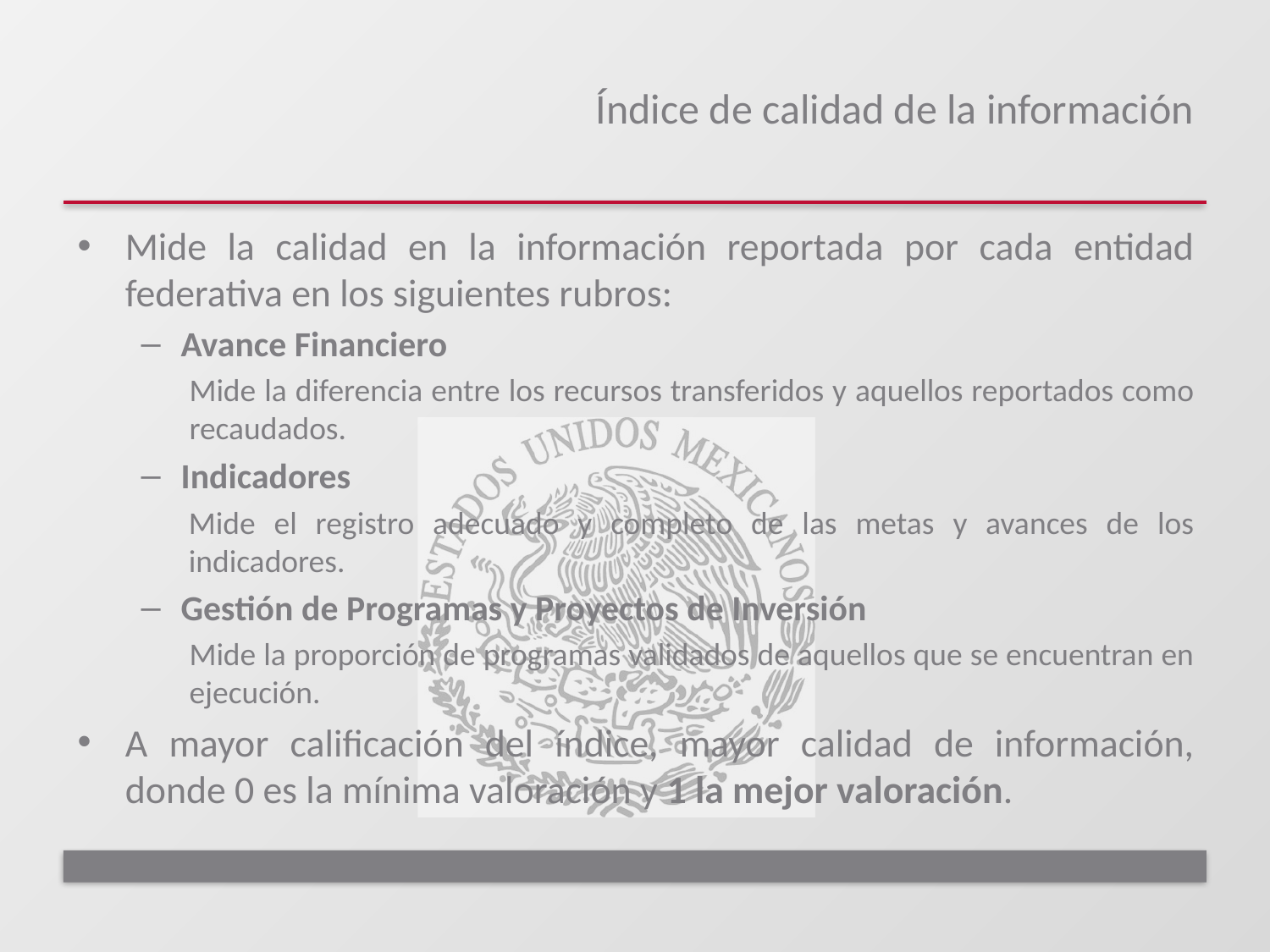

# Índice de calidad de la información
Mide la calidad en la información reportada por cada entidad federativa en los siguientes rubros:
Avance Financiero
Mide la diferencia entre los recursos transferidos y aquellos reportados como recaudados.
Indicadores
Mide el registro adecuado y completo de las metas y avances de los indicadores.
Gestión de Programas y Proyectos de Inversión
Mide la proporción de programas validados de aquellos que se encuentran en ejecución.
A mayor calificación del índice, mayor calidad de información, donde 0 es la mínima valoración y 1 la mejor valoración.